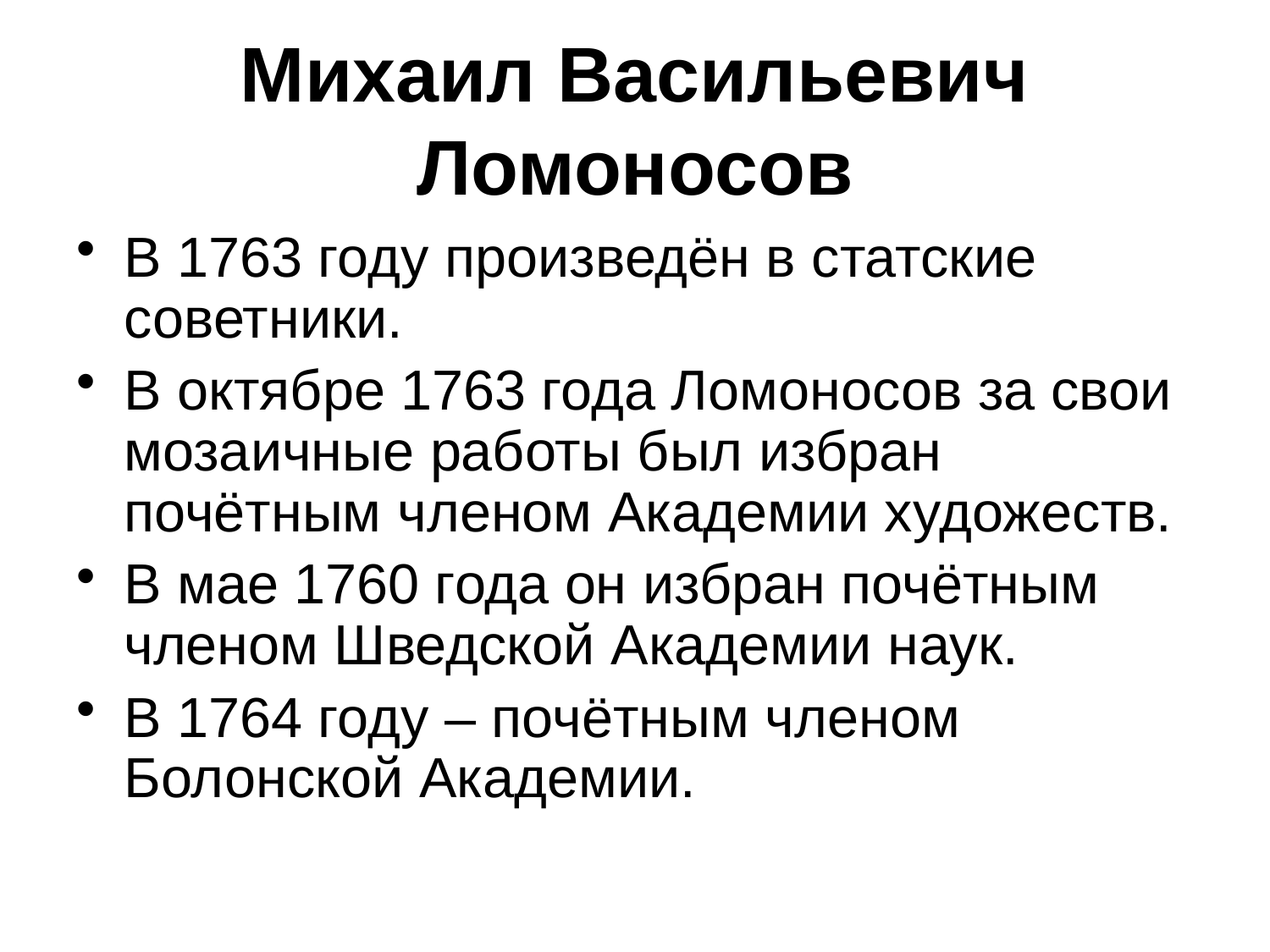

# Михаил Васильевич Ломоносов
В 1763 году произведён в статские советники.
В октябре 1763 года Ломоносов за свои мозаичные работы был избран почётным членом Академии художеств.
В мае 1760 года он избран почётным членом Шведской Академии наук.
В 1764 году – почётным членом Болонской Академии.